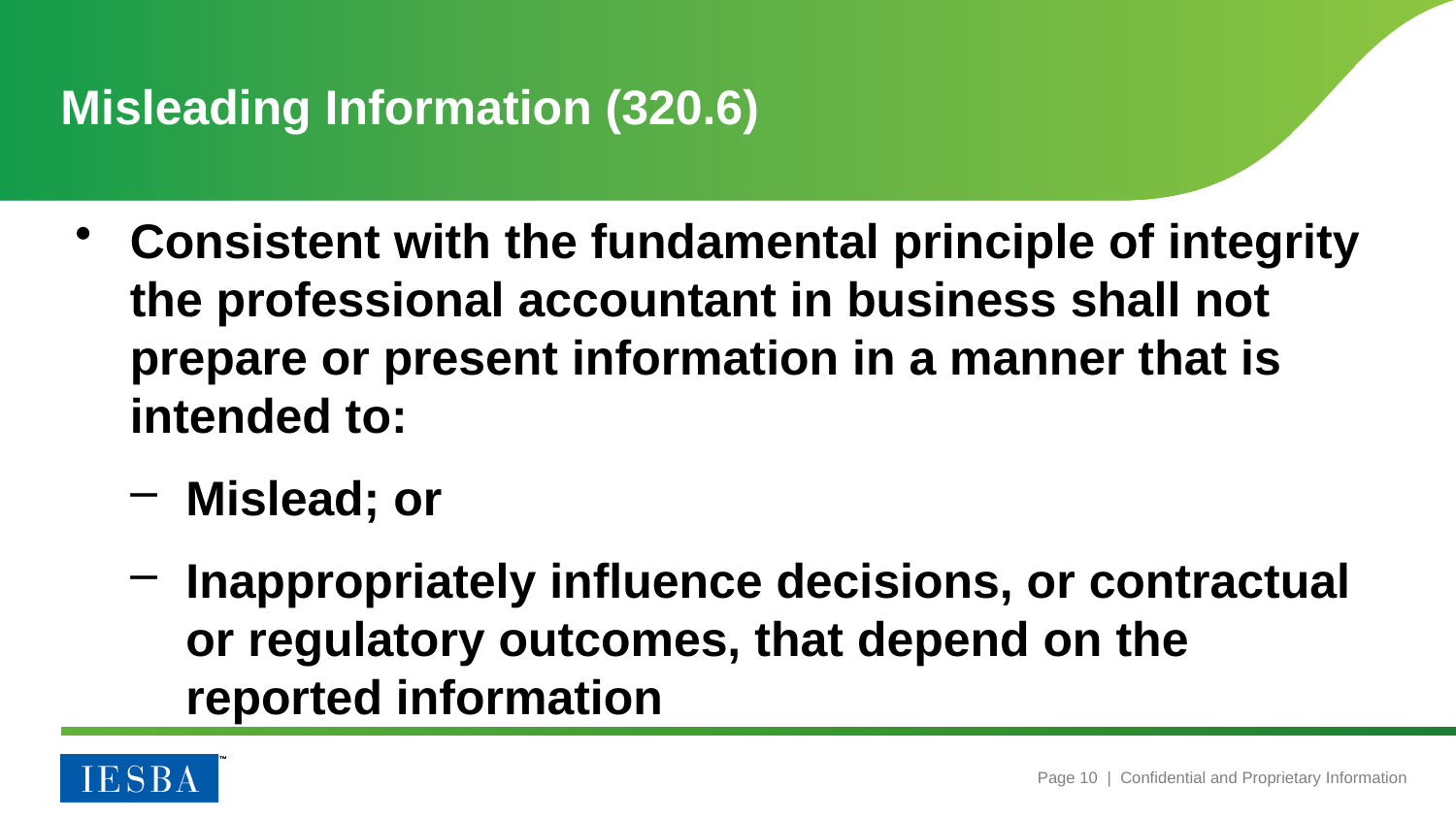

# Misleading Information (320.6)
Consistent with the fundamental principle of integrity the professional accountant in business shall not prepare or present information in a manner that is intended to:
Mislead; or
Inappropriately influence decisions, or contractual or regulatory outcomes, that depend on the reported information